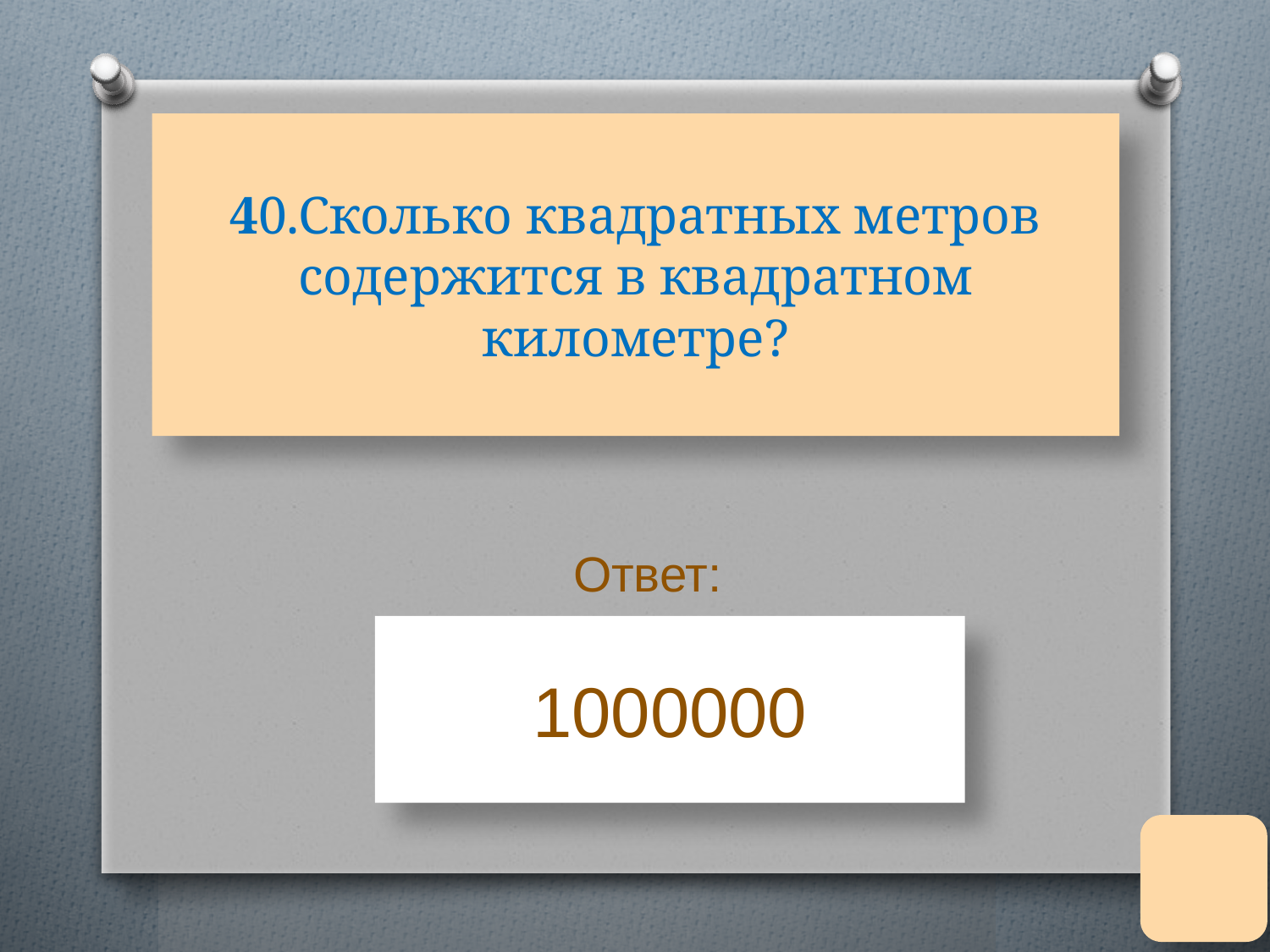

# 40.Сколько квадратных метров содержится в квадратном километре?
Ответ:
1000000